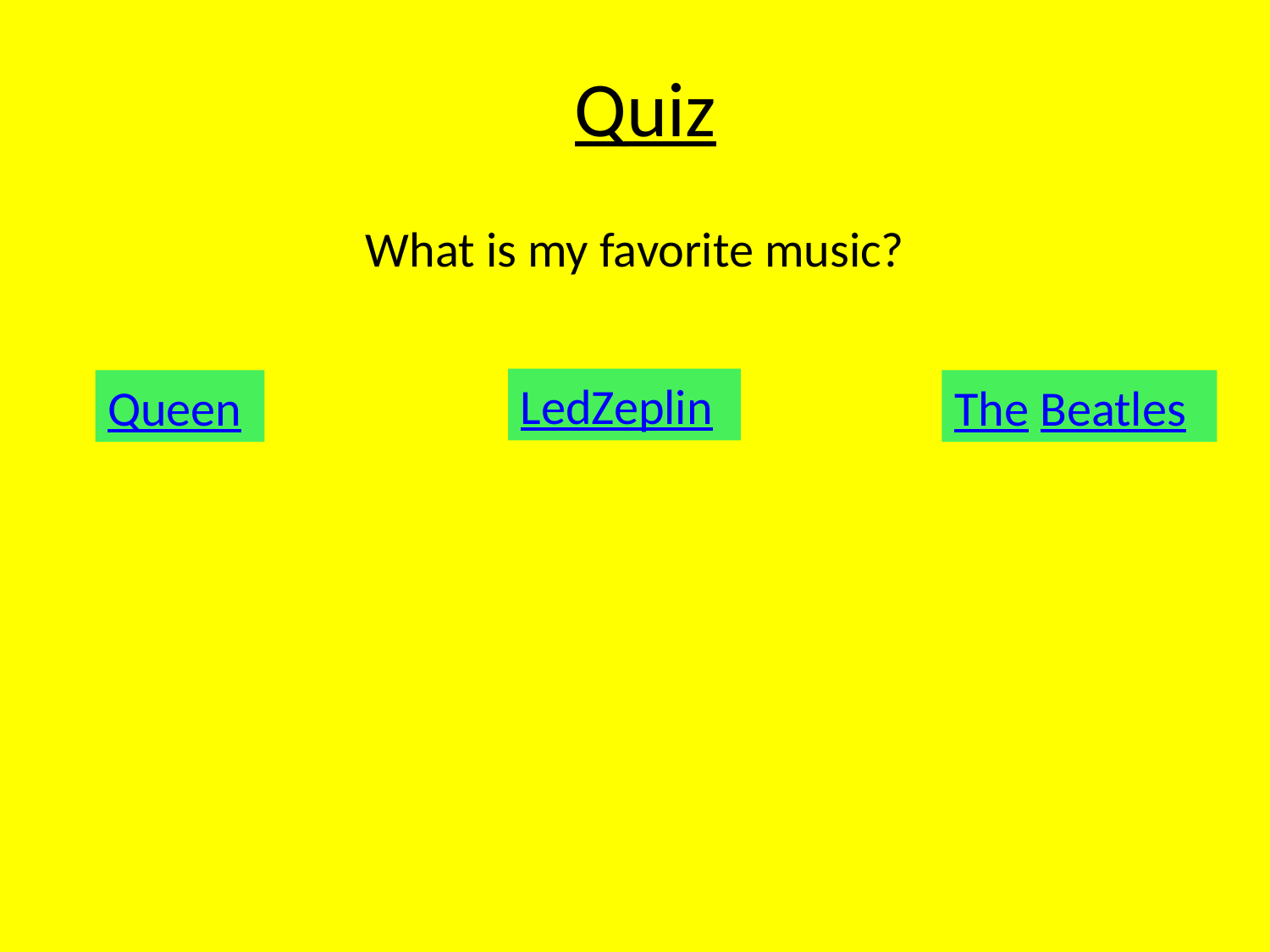

Quiz
What is my favorite music?
LedZeplin
Queen
The Beatles